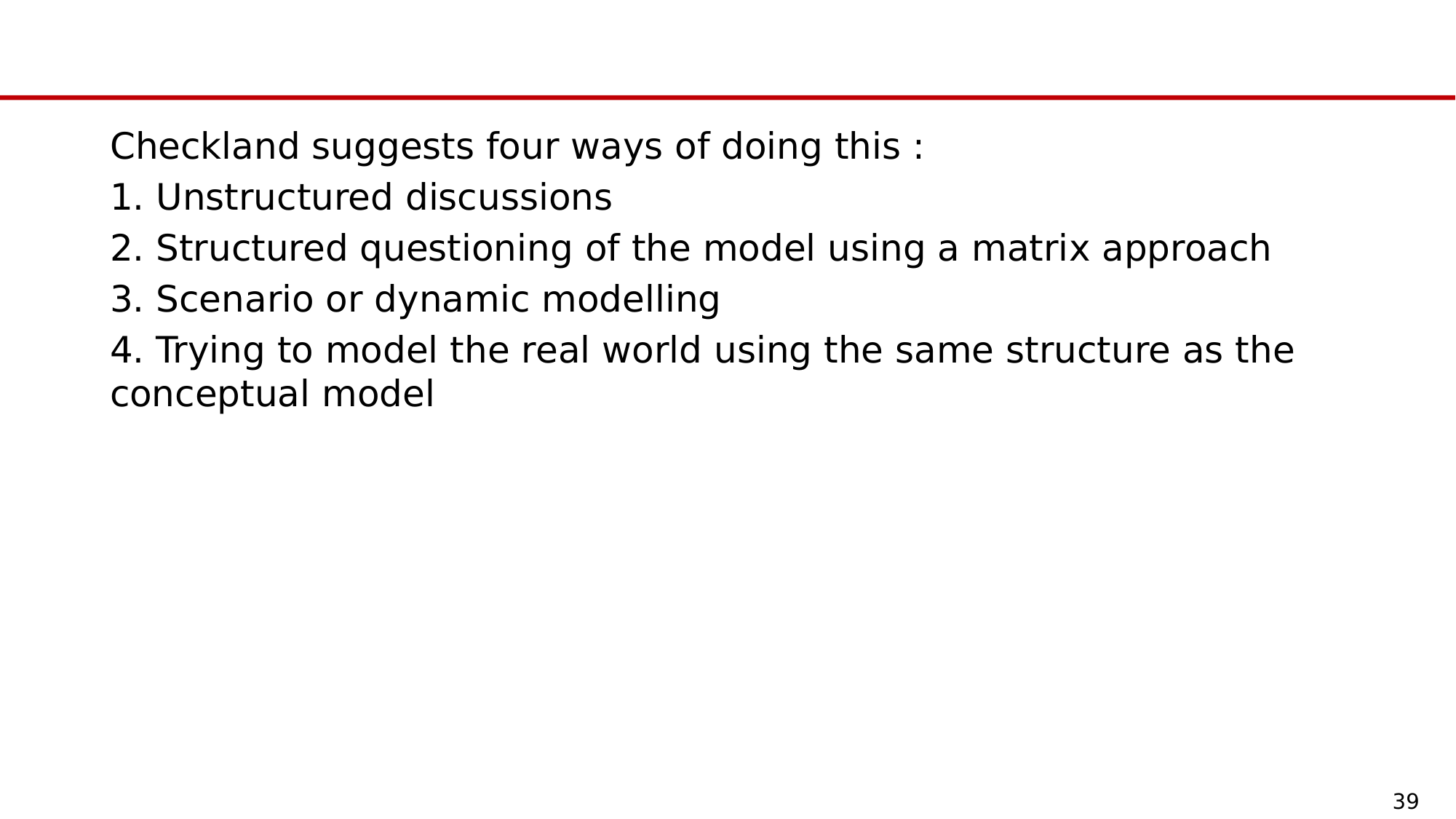

#
Checkland suggests four ways of doing this :
1. Unstructured discussions
2. Structured questioning of the model using a matrix approach
3. Scenario or dynamic modelling
4. Trying to model the real world using the same structure as the conceptual model
39